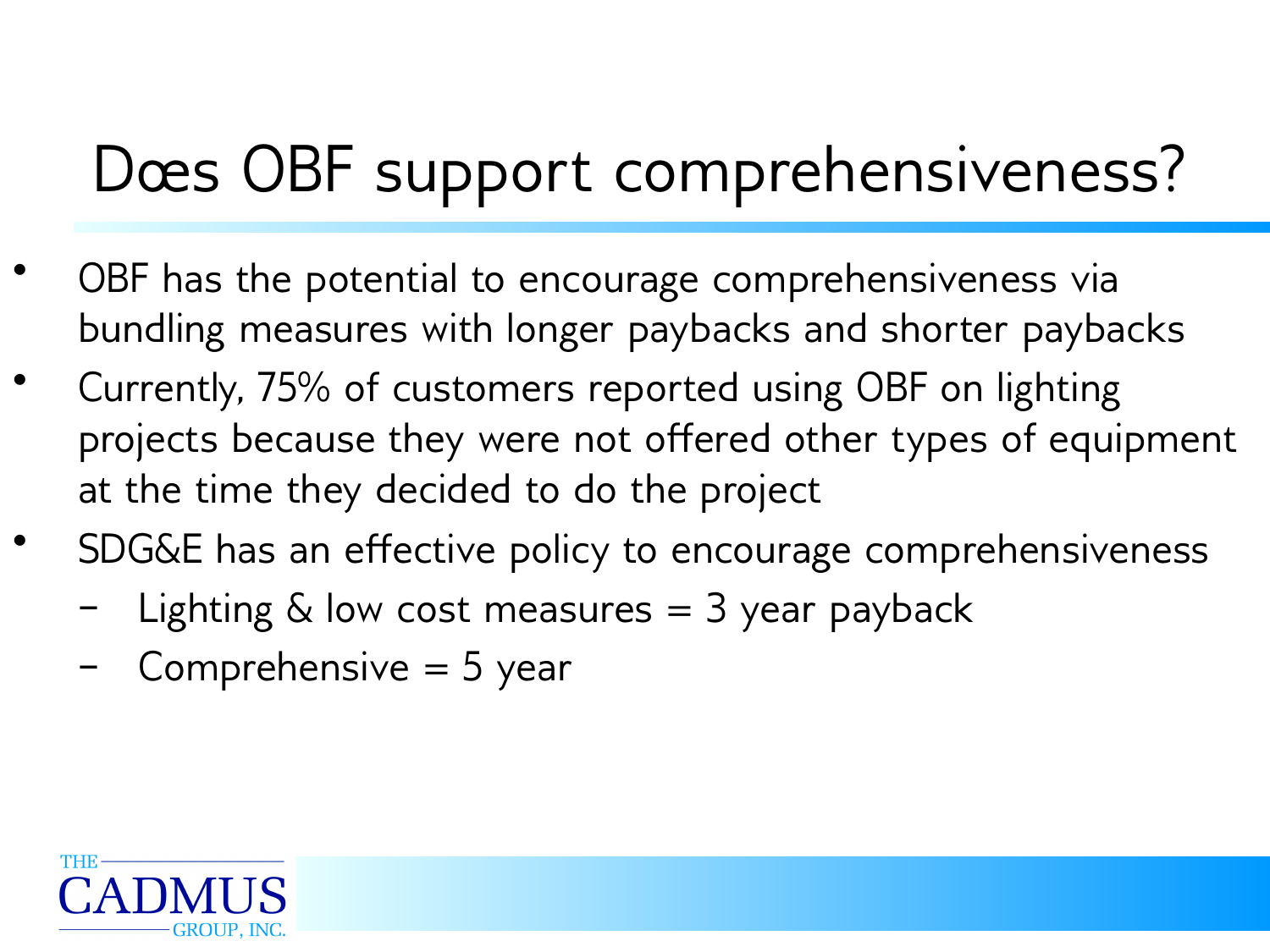

# Does OBF support comprehensiveness?
OBF has the potential to encourage comprehensiveness via bundling measures with longer paybacks and shorter paybacks
Currently, 75% of customers reported using OBF on lighting projects because they were not offered other types of equipment at the time they decided to do the project
SDG&E has an effective policy to encourage comprehensiveness
Lighting & low cost measures = 3 year payback
Comprehensive = 5 year